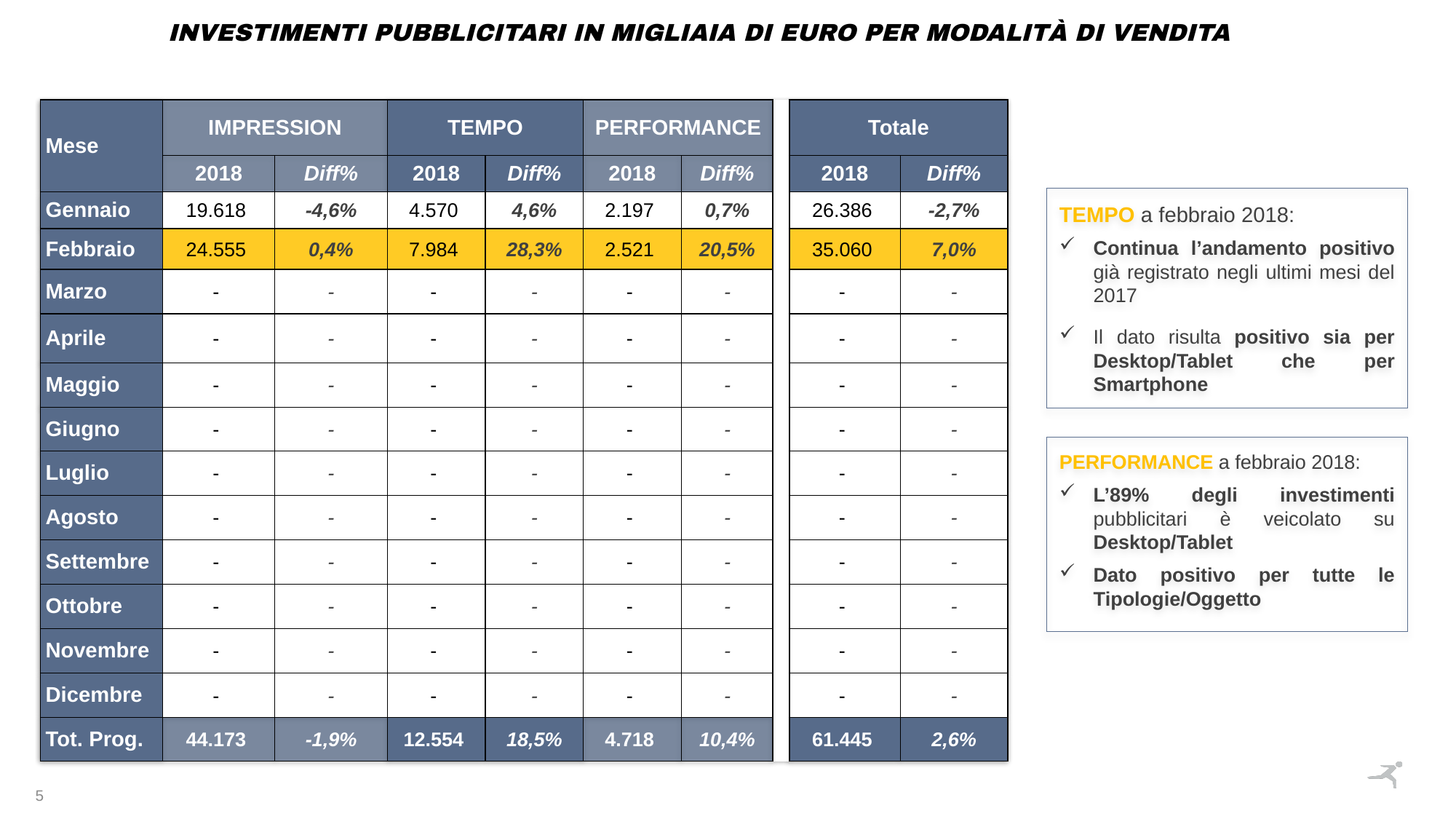

INVESTIMENTI PUBBLICITARI in migliaia di euro per MODALITà DI VENDITA
| Mese | IMPRESSION |  | TEMPO |  | PERFORMANCE |  |  | Totale |  |
| --- | --- | --- | --- | --- | --- | --- | --- | --- | --- |
|  | 2018 | Diff% | 2018 | Diff% | 2018 | Diff% |  | 2018 | Diff% |
| Gennaio | 19.618 | -4,6% | 4.570 | 4,6% | 2.197 | 0,7% |  | 26.386 | -2,7% |
| Febbraio | 24.555 | 0,4% | 7.984 | 28,3% | 2.521 | 20,5% |  | 35.060 | 7,0% |
| Marzo | - | - | - | - | - | - |  | - | - |
| Aprile | - | - | - | - | - | - |  | - | - |
| Maggio | - | - | - | - | - | - |  | - | - |
| Giugno | - | - | - | - | - | - |  | - | - |
| Luglio | - | - | - | - | - | - |  | - | - |
| Agosto | - | - | - | - | - | - |  | - | - |
| Settembre | - | - | - | - | - | - |  | - | - |
| Ottobre | - | - | - | - | - | - |  | - | - |
| Novembre | - | - | - | - | - | - |  | - | - |
| Dicembre | - | - | - | - | - | - |  | - | - |
| Tot. Prog. | 44.173 | -1,9% | 12.554 | 18,5% | 4.718 | 10,4% |  | 61.445 | 2,6% |
TEMPO a febbraio 2018:

Continua l’andamento positivo già registrato negli ultimi mesi del 2017

Il dato risulta positivo sia per Desktop/Tablet che per Smartphone
PERFORMANCE a febbraio 2018:

L’89% degli investimenti pubblicitari è veicolato su Desktop/Tablet

Dato positivo per tutte le Tipologie/Oggetto

5